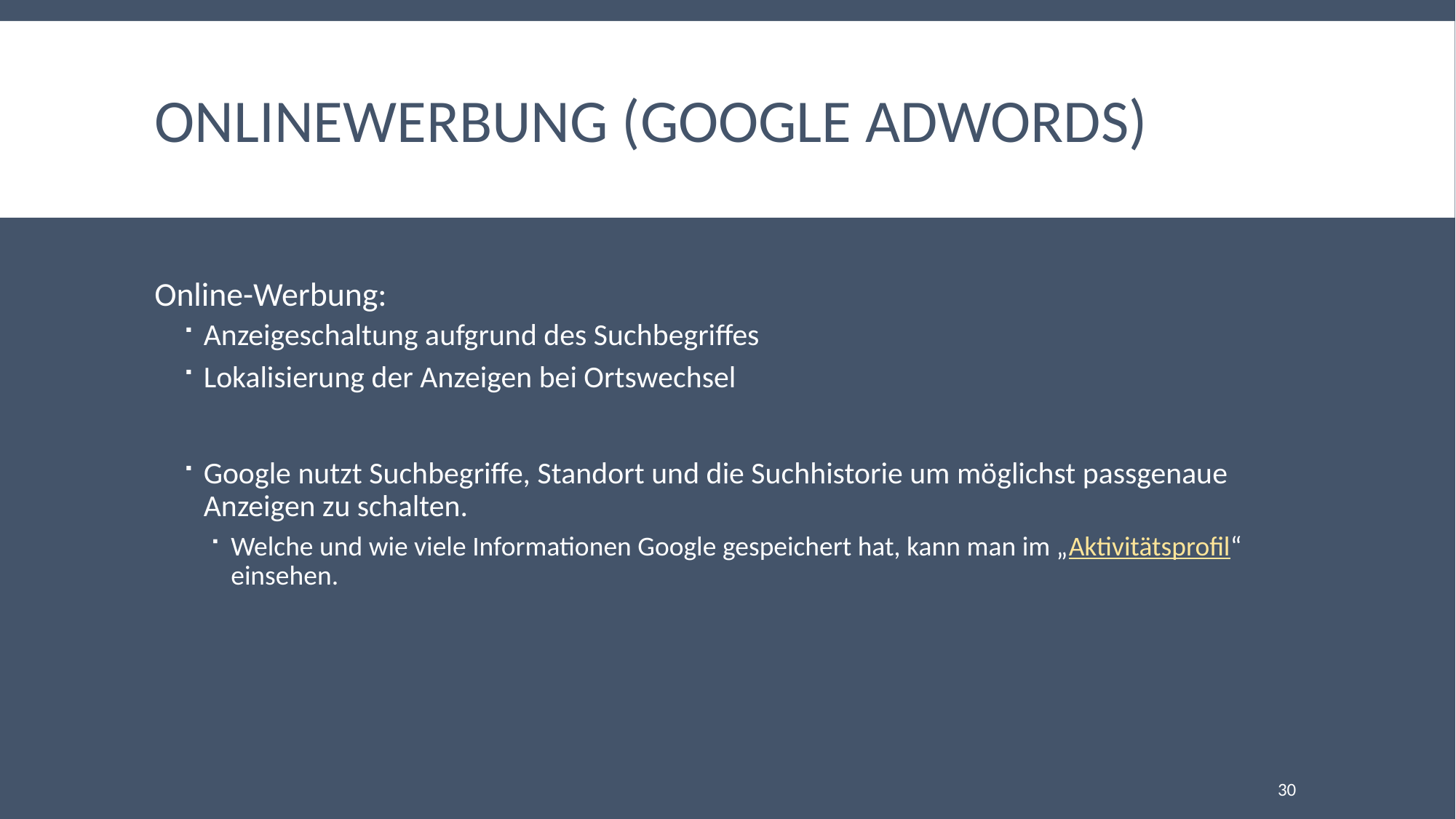

# Onlinewerbung (Google Adwords)
Online-Werbung:
Anzeigeschaltung aufgrund des Suchbegriffes
Lokalisierung der Anzeigen bei Ortswechsel

Google nutzt Suchbegriffe, Standort und die Suchhistorie um möglichst passgenaue Anzeigen zu schalten.
Welche und wie viele Informationen Google gespeichert hat, kann man im „Aktivitätsprofil“ einsehen.

30